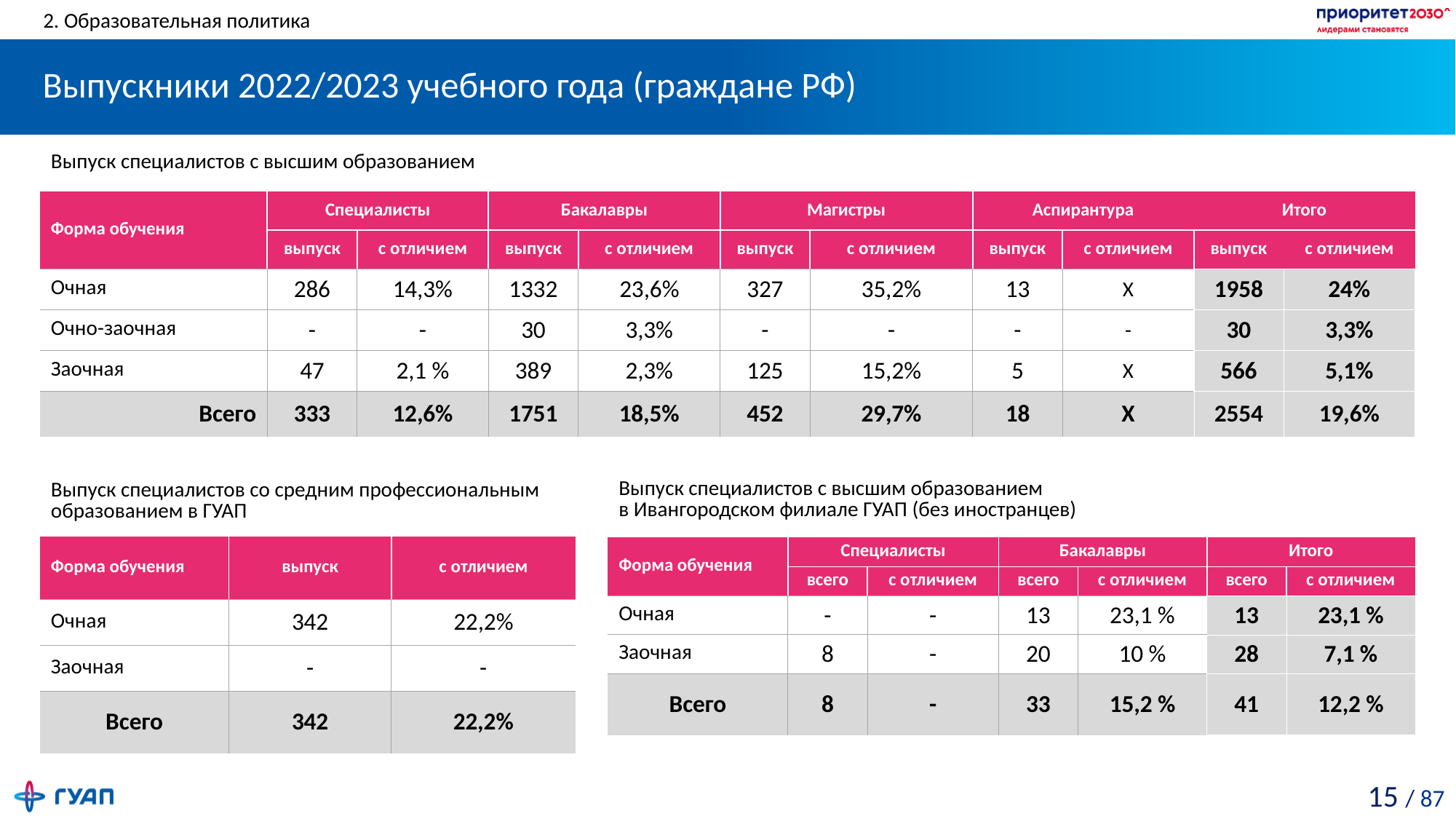

2. Образовательная политика
# Выпускники 2022/2023 учебного года (граждане РФ)
| Выпуск специалистов с высшим образованием |  |  |  |  |  |  |  |  |  |  |
| --- | --- | --- | --- | --- | --- | --- | --- | --- | --- | --- |
| Форма обучения | Специалисты |  | Бакалавры |  | Магистры |  | Аспирантура |  | Итого |  |
|  | выпуск | с отличием | выпуск | с отличием | выпуск | с отличием | выпуск | с отличием | выпуск | с отличием |
| Очная | 286 | 14,3% | 1332 | 23,6% | 327 | 35,2% | 13 | Х | 1958 | 24% |
| Очно-заочная | - | - | 30 | 3,3% | - | - | - | - | 30 | 3,3% |
| Заочная | 47 | 2,1 % | 389 | 2,3% | 125 | 15,2% | 5 | Х | 566 | 5,1% |
| Всего | 333 | 12,6% | 1751 | 18,5% | 452 | 29,7% | 18 | Х | 2554 | 19,6% |
| Выпуск специалистов с высшим образованием в Ивангородском филиале ГУАП (без иностранцев) |  |  |  |  |  |  |
| --- | --- | --- | --- | --- | --- | --- |
| Форма обучения | Специалисты |  | Бакалавры |  | Итого |  |
|  | всего | с отличием | всего | с отличием | всего | с отличием |
| Очная | - | - | 13 | 23,1 % | 13 | 23,1 % |
| Заочная | 8 | - | 20 | 10 % | 28 | 7,1 % |
| Всего | 8 | - | 33 | 15,2 % | 41 | 12,2 % |
| Выпуск специалистов со средним профессиональным образованием в ГУАП |  |  |
| --- | --- | --- |
| Форма обучения | выпуск | с отличием |
| Очная | 342 | 22,2% |
| Заочная | - | - |
| Всего | 342 | 22,2% |